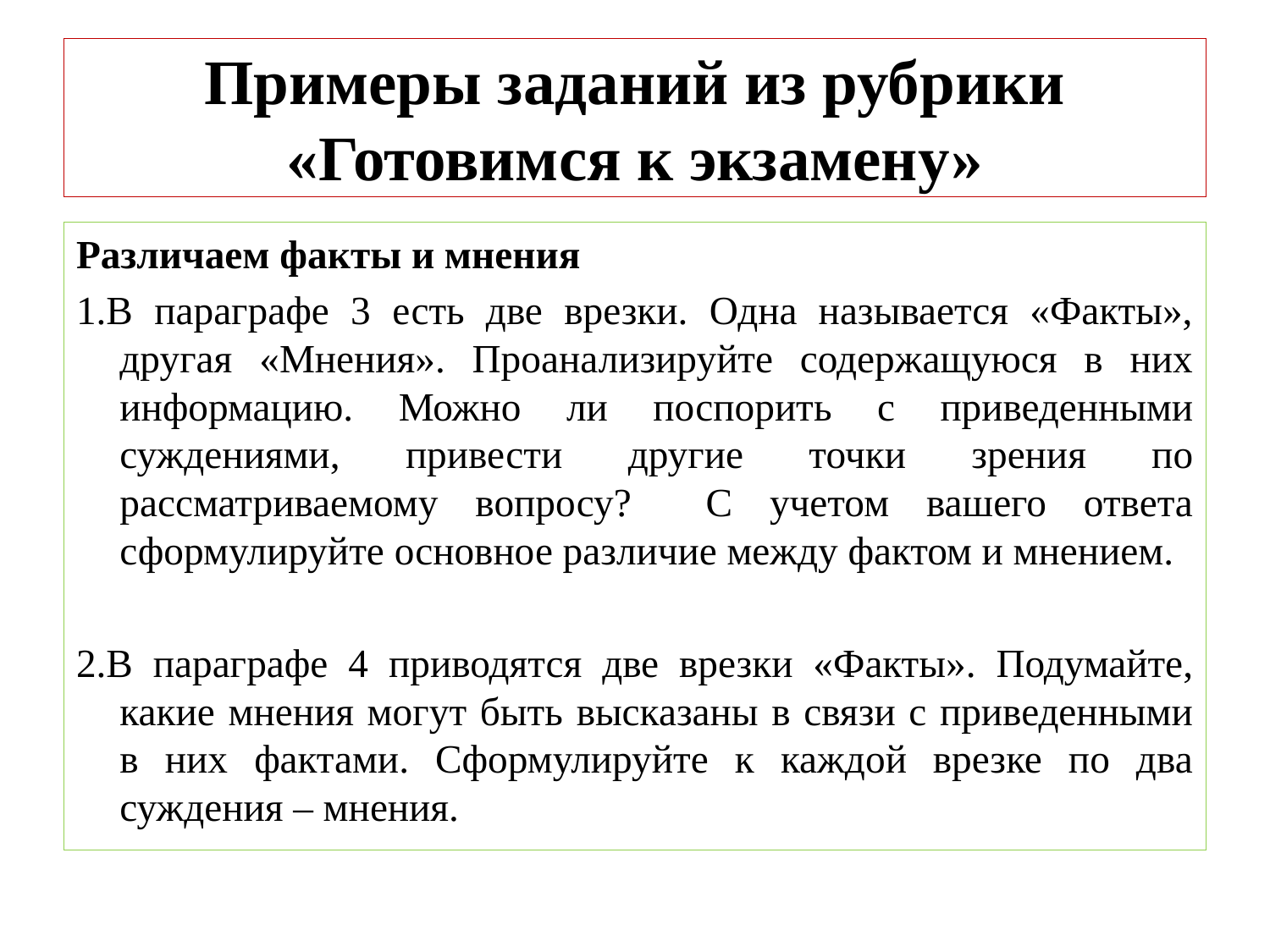

# Примеры заданий из рубрики «Готовимся к экзамену»
Различаем факты и мнения
1.В параграфе 3 есть две врезки. Одна называется «Факты», другая «Мнения». Проанализируйте содержащуюся в них информацию. Можно ли поспорить с приведенными суждениями, привести другие точки зрения по рассматриваемому вопросу?  С учетом вашего ответа сформулируйте основное различие между фактом и мнением.

2.В параграфе 4 приводятся две врезки «Факты». Подумайте, какие мнения могут быть высказаны в связи с приведенными в них фактами. Сформулируйте к каждой врезке по два суждения – мнения.